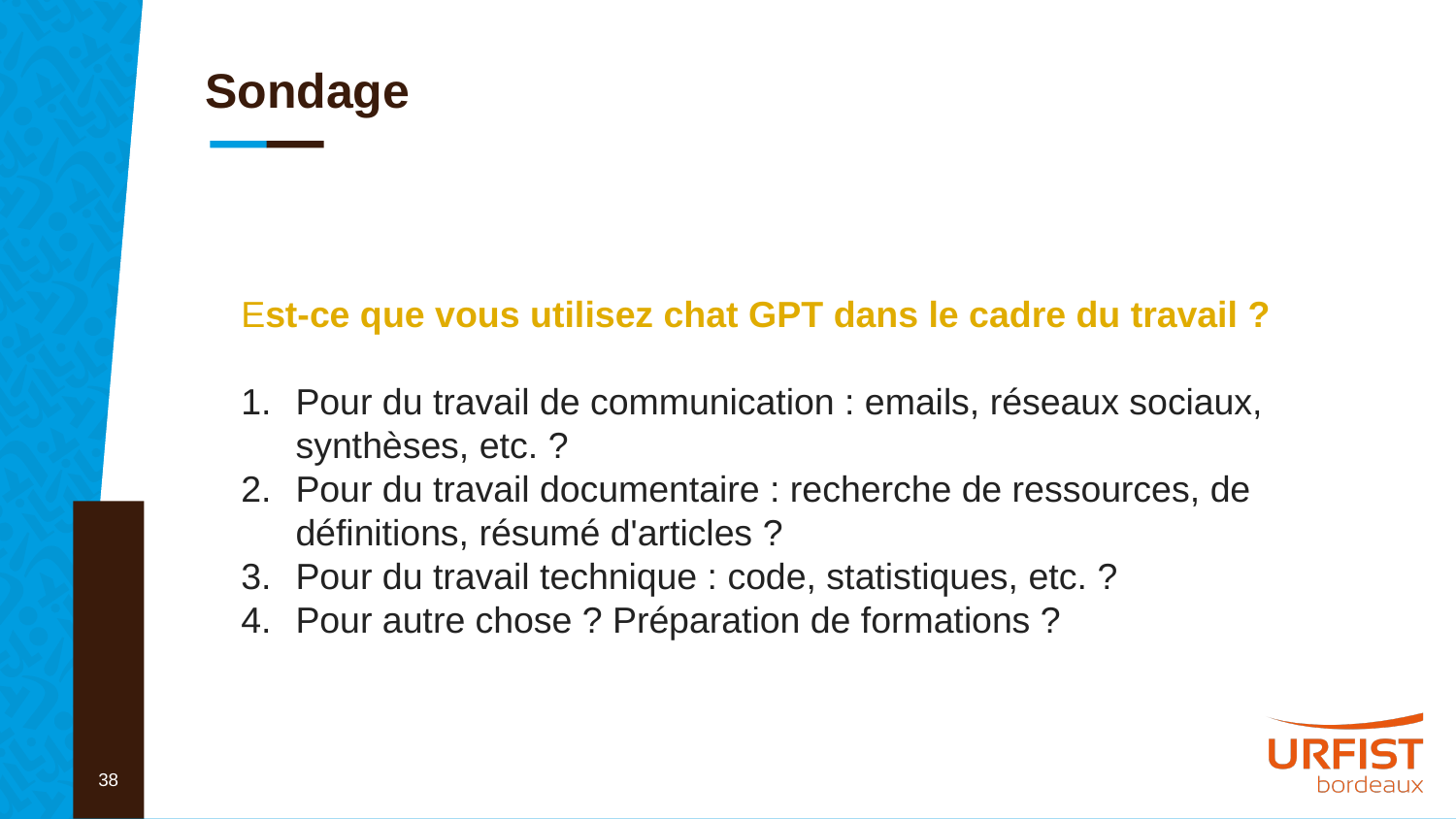

# Sondage
Est-ce que vous utilisez chat GPT dans le cadre du travail ?

Pour du travail de communication : emails, réseaux sociaux, synthèses, etc. ?
Pour du travail documentaire : recherche de ressources, de définitions, résumé d'articles ?
Pour du travail technique : code, statistiques, etc. ?
Pour autre chose ? Préparation de formations ?
38